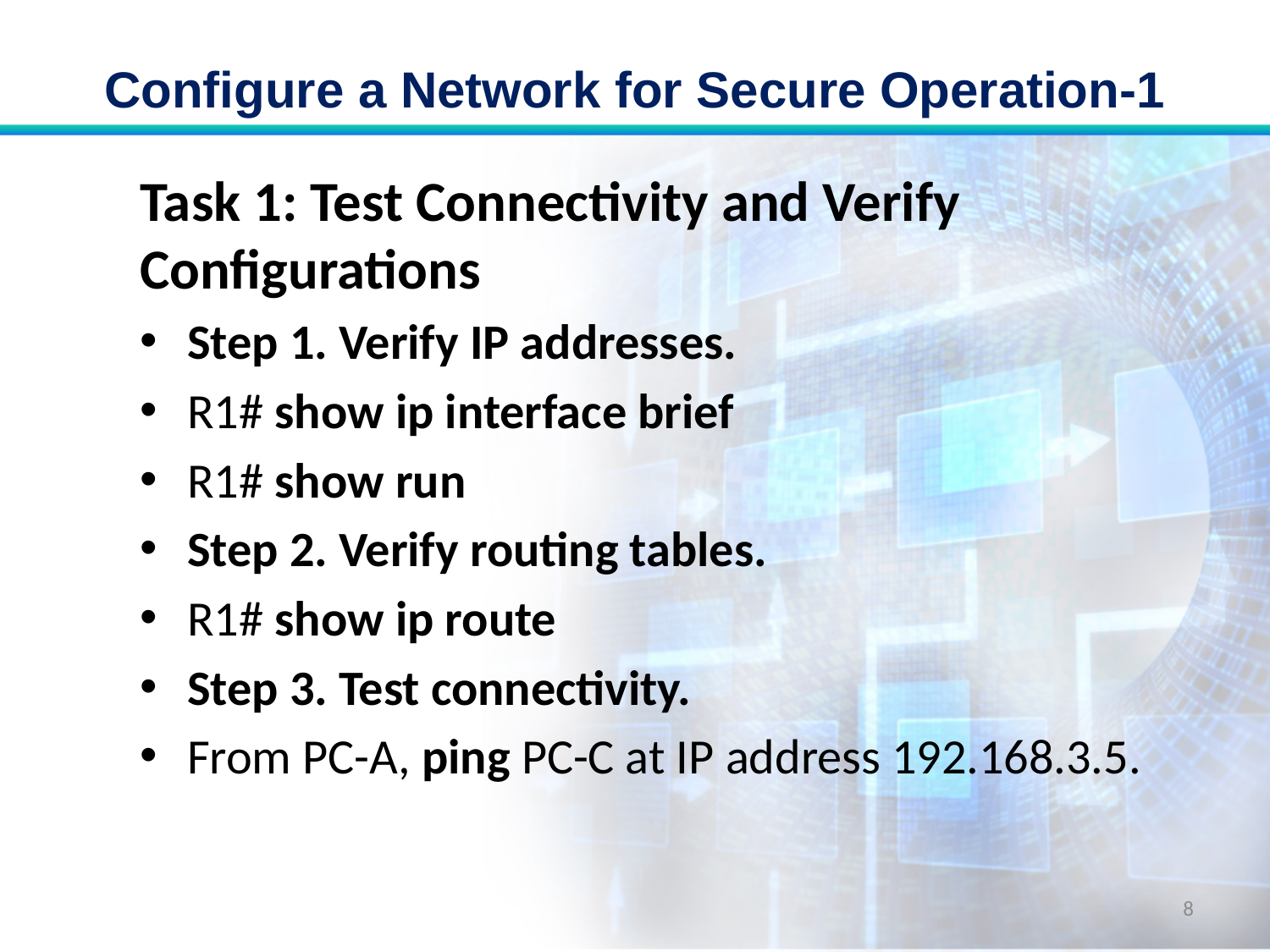

# Configure a Network for Secure Operation-1
Task 1: Test Connectivity and Verify Configurations
Step 1. Verify IP addresses.
R1# show ip interface brief
R1# show run
Step 2. Verify routing tables.
R1# show ip route
Step 3. Test connectivity.
From PC-A, ping PC-C at IP address 192.168.3.5.
8